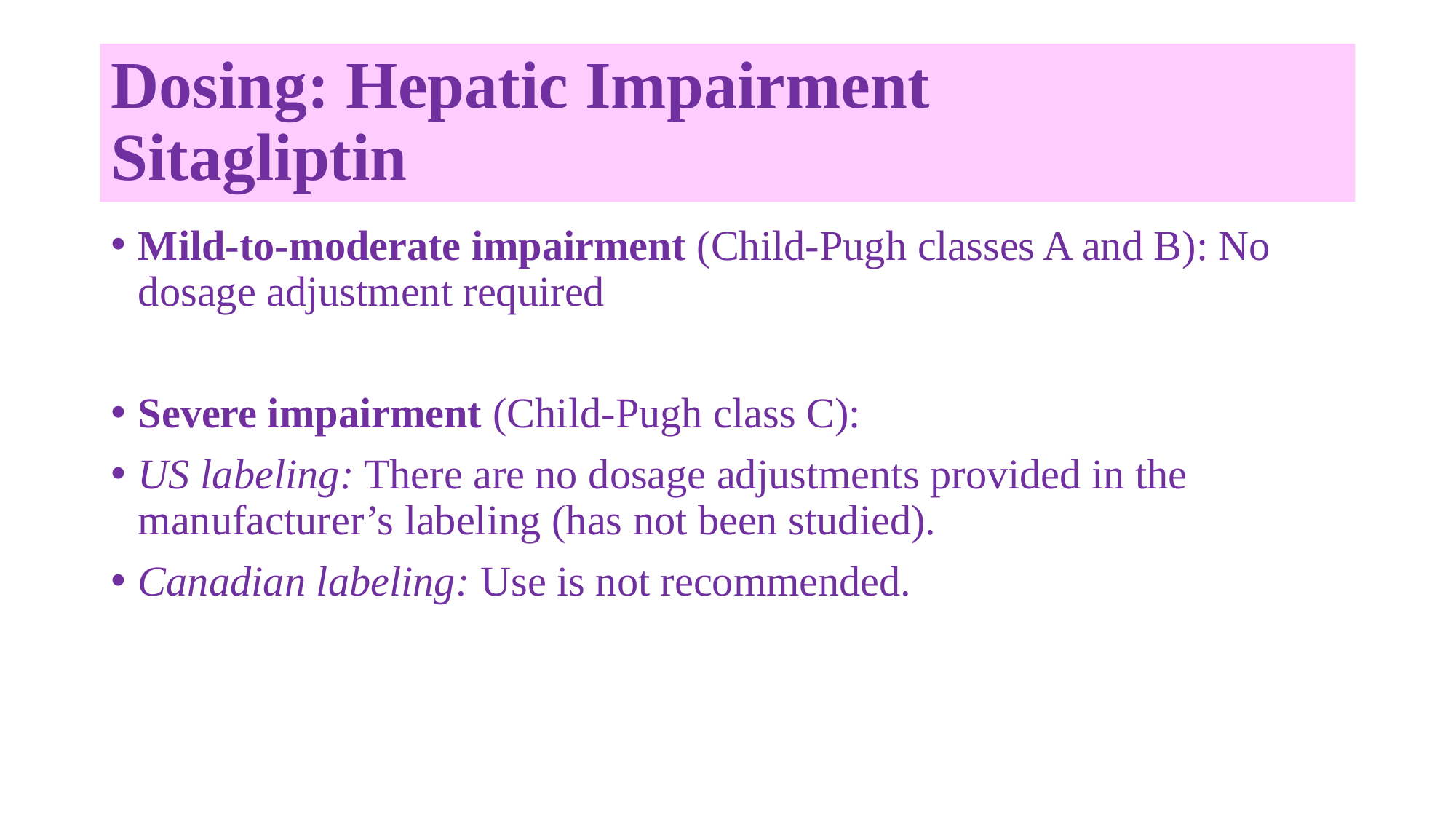

# Dosing: Hepatic Impairment Sitagliptin
Mild-to-moderate impairment (Child-Pugh classes A and B): No dosage adjustment required

Severe impairment (Child-Pugh class C):
US labeling: There are no dosage adjustments provided in the manufacturer’s labeling (has not been studied).
Canadian labeling: Use is not recommended.